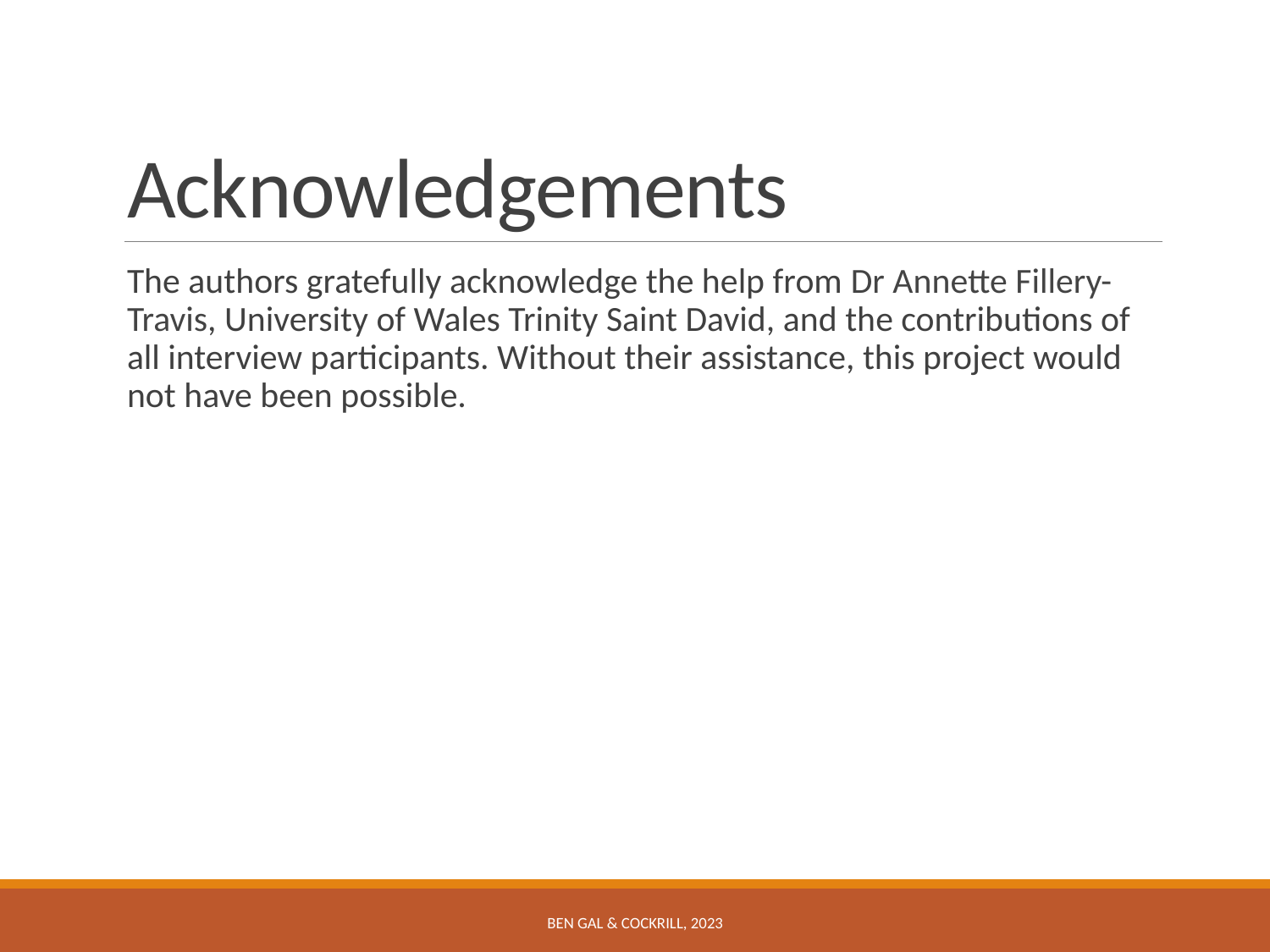

# Acknowledgements
The authors gratefully acknowledge the help from Dr Annette Fillery-Travis, University of Wales Trinity Saint David, and the contributions of all interview participants. Without their assistance, this project would not have been possible.
Ben Gal & Cockrill, 2023